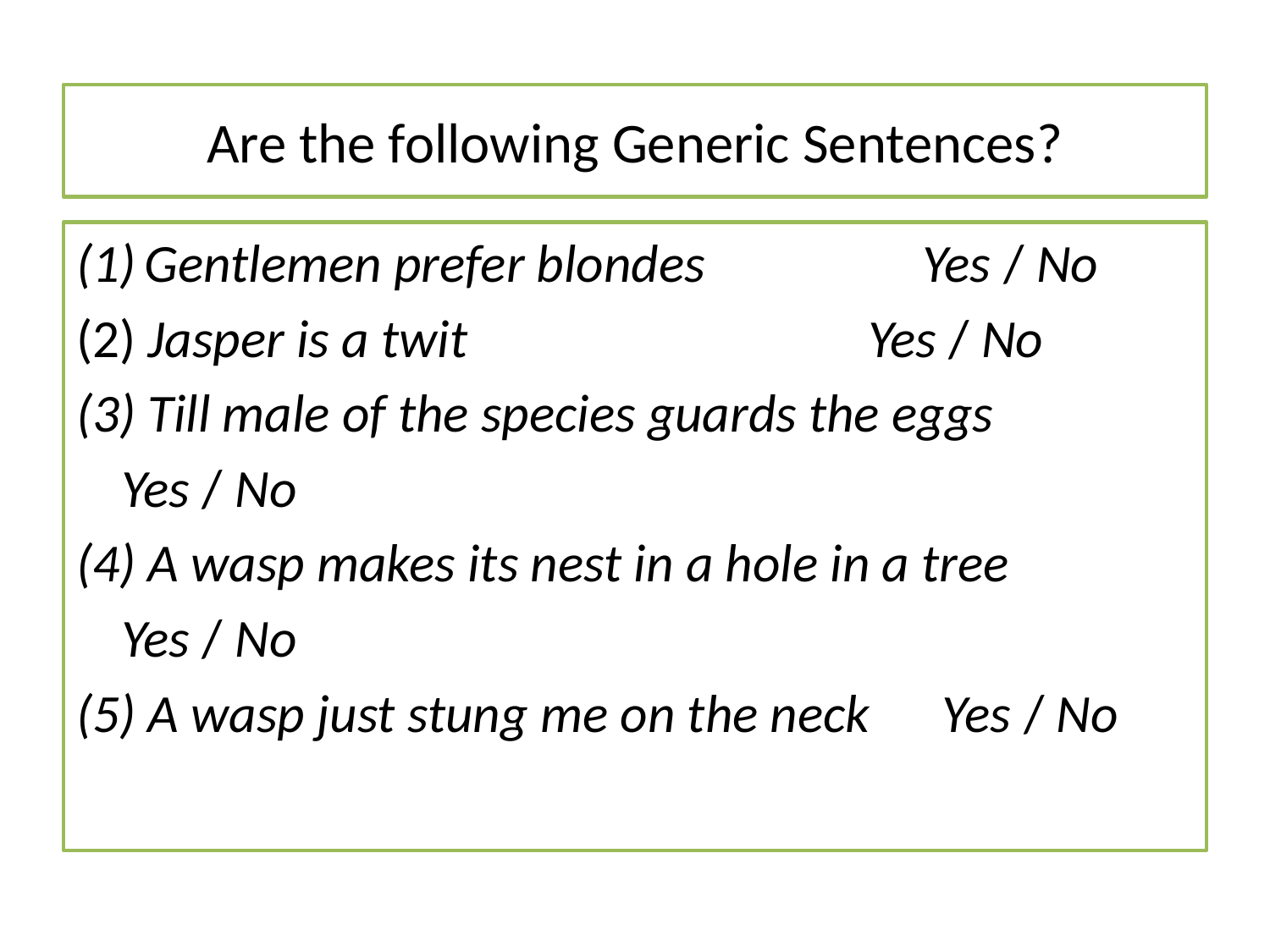

# Are the following Generic Sentences?
Gentlemen prefer blondes                  Yes / No
(2) Jasper is a twit                             	Yes / No
(3) Till male of the species guards the eggs
								Yes / No
(4) A wasp makes its nest in a hole in a tree
								Yes / No
(5) A wasp just stung me on the neck      Yes / No